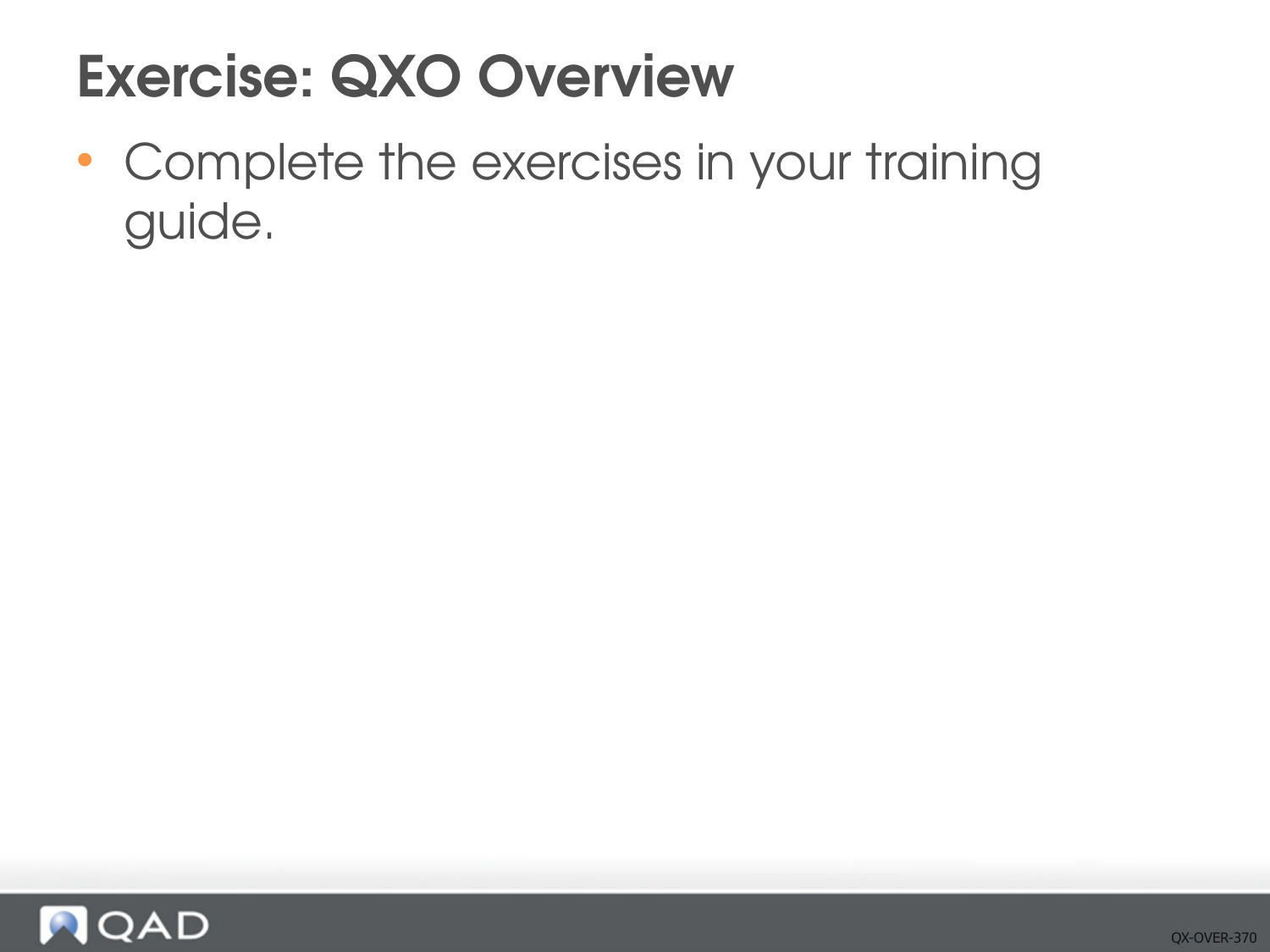

# Exercise: QXO Overview
Complete the exercises in your training guide.
QX-OVER-370